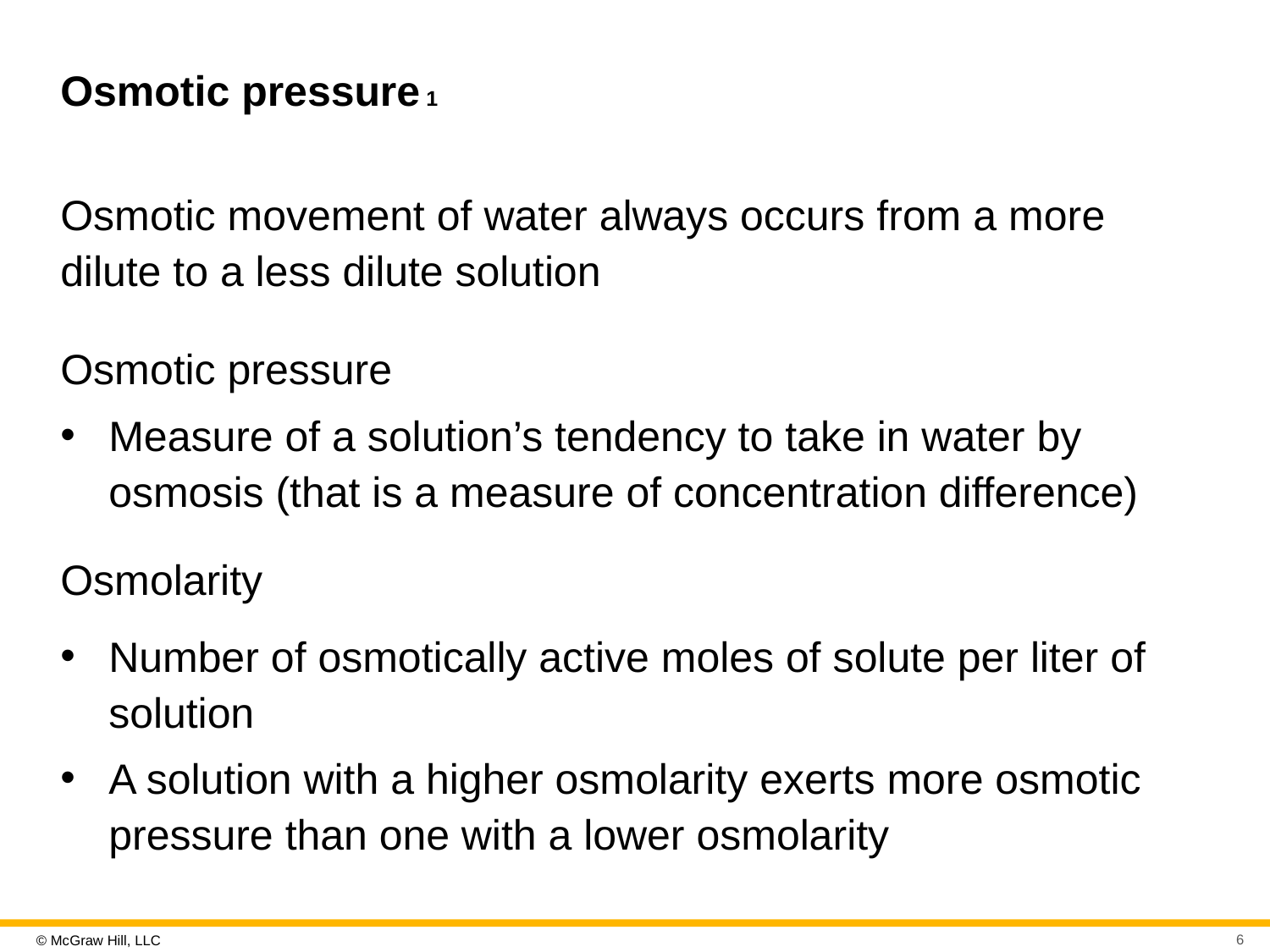

# Osmotic pressure 1
Osmotic movement of water always occurs from a more dilute to a less dilute solution
Osmotic pressure
Measure of a solution’s tendency to take in water by osmosis (that is a measure of concentration difference)
Osmolarity
Number of osmotically active moles of solute per liter of solution
A solution with a higher osmolarity exerts more osmotic pressure than one with a lower osmolarity
6